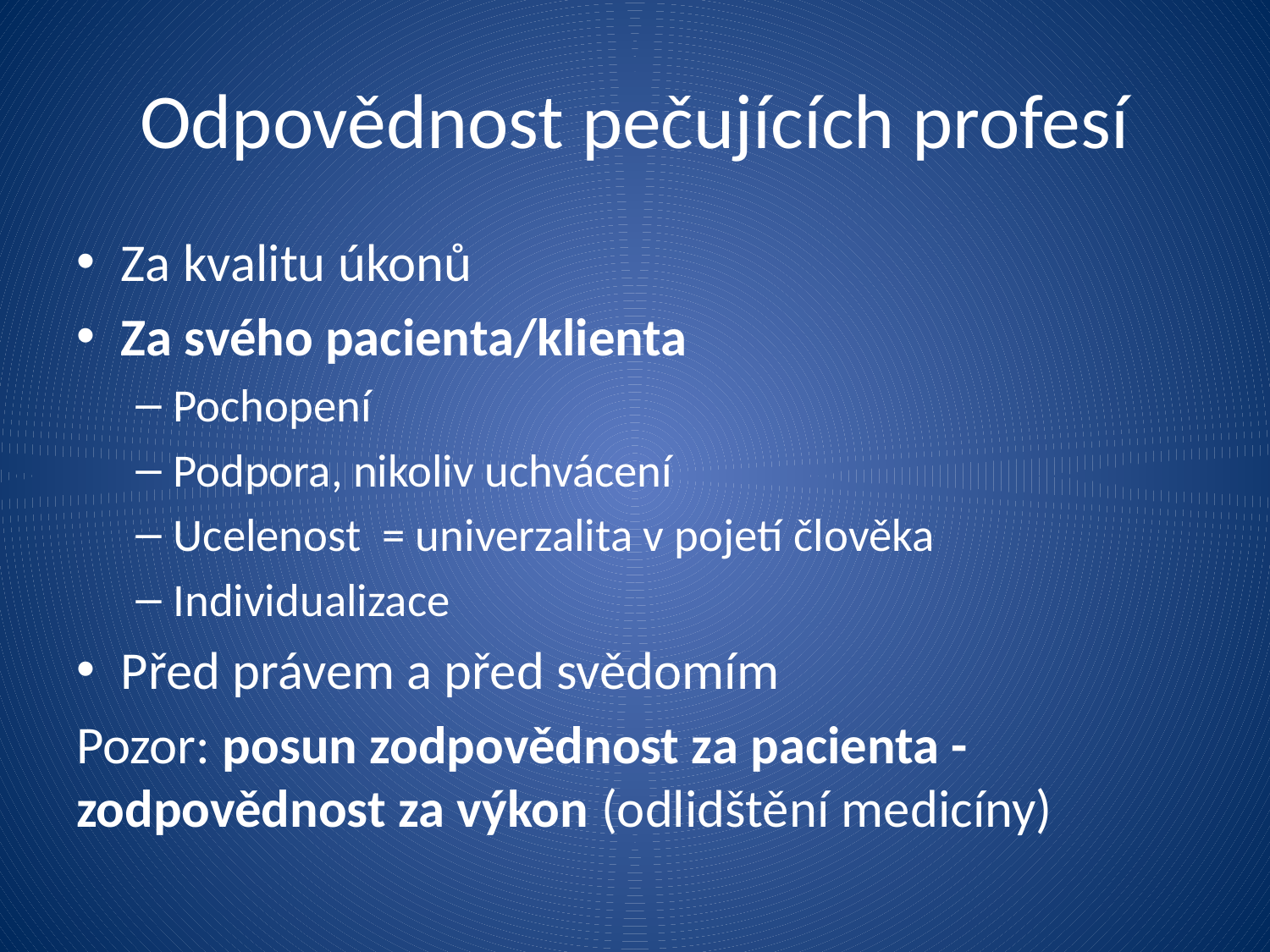

# Odpovědnost pečujících profesí
Za kvalitu úkonů
Za svého pacienta/klienta
Pochopení
Podpora, nikoliv uchvácení
Ucelenost  = univerzalita v pojetí člověka
Individualizace
Před právem a před svědomím
Pozor: posun zodpovědnost za pacienta -  zodpovědnost za výkon (odlidštění medicíny)